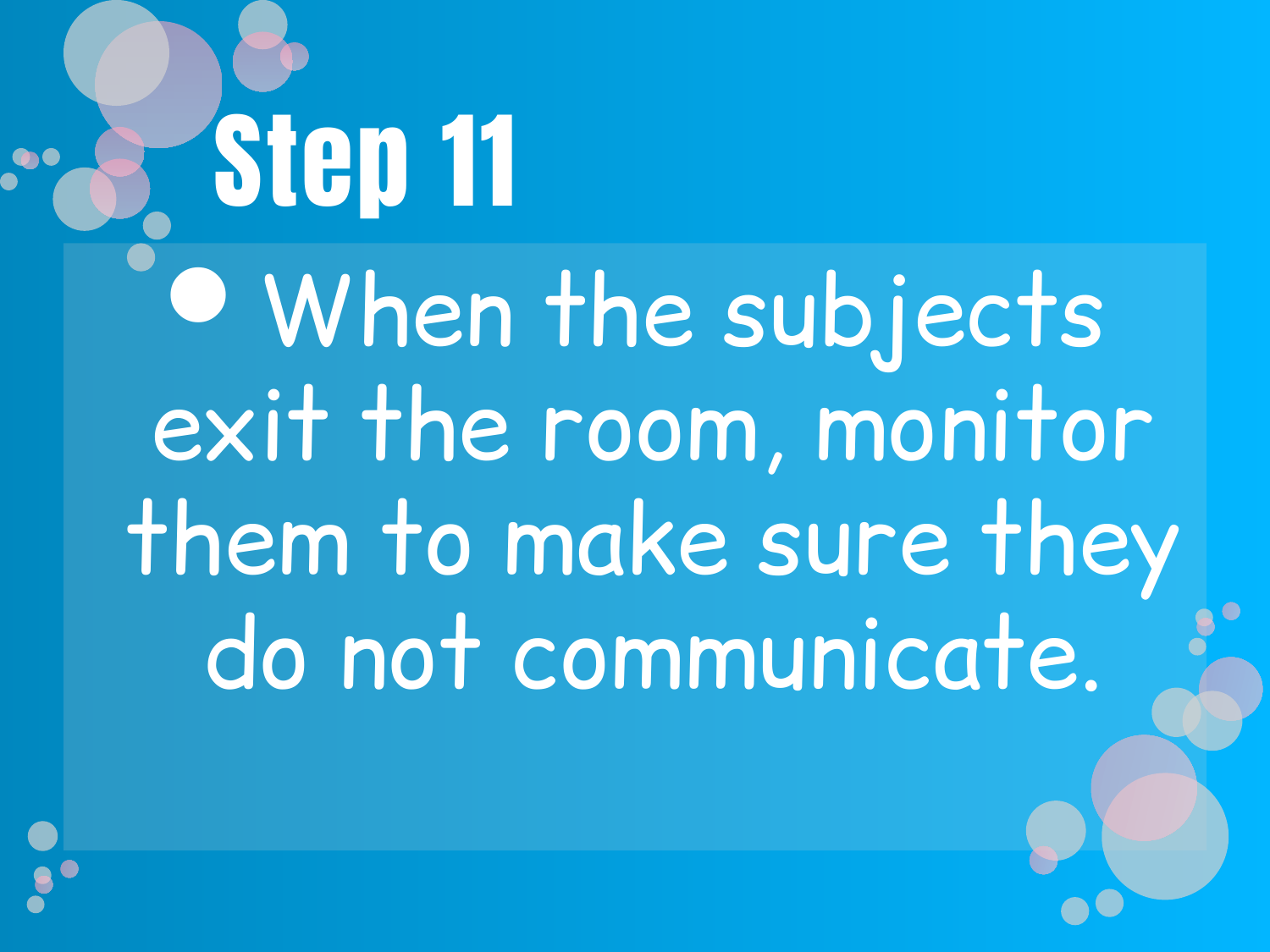

# Step 11
When the subjects exit the room, monitor them to make sure they do not communicate.